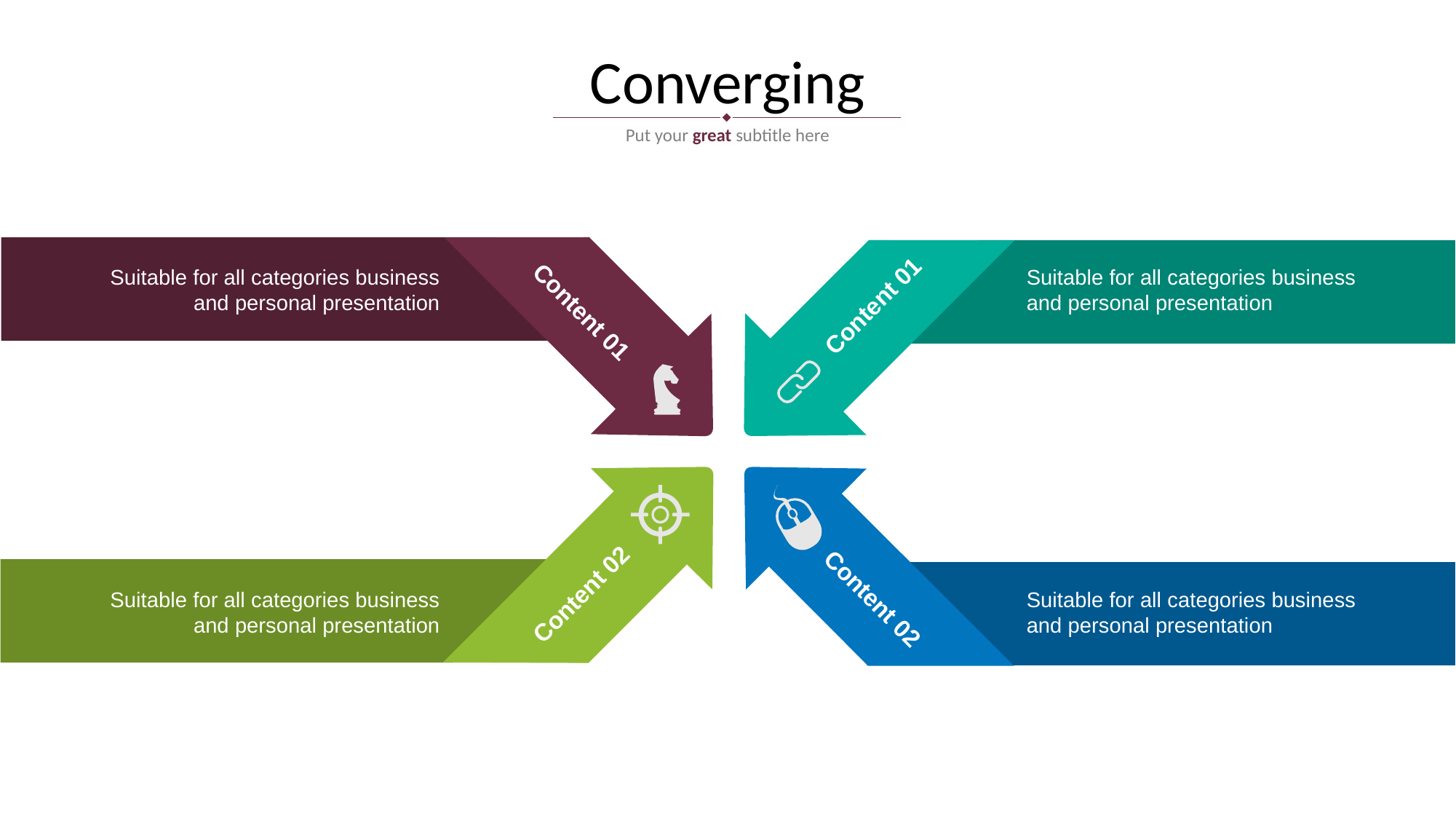

# Converging
Put your great subtitle here

Suitable for all categories business and personal presentation
Suitable for all categories business and personal presentation
Content 01
Content 01

Content 02
Content 02
Suitable for all categories business and personal presentation
Suitable for all categories business and personal presentation
4